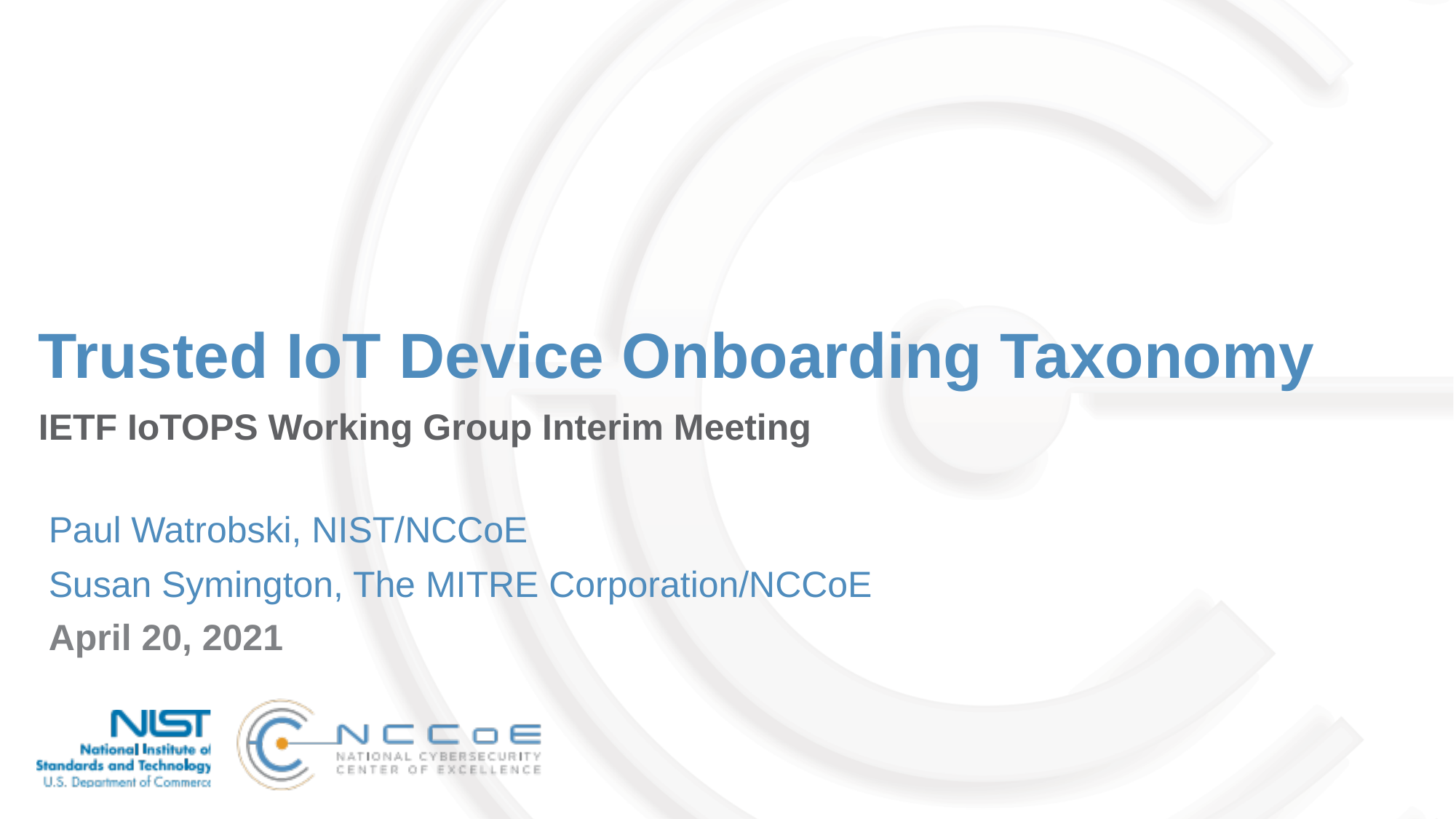

# Trusted IoT Device Onboarding Taxonomy
IETF IoTOPS Working Group Interim Meeting

Paul Watrobski, NIST/NCCoE
Susan Symington, The MITRE Corporation/NCCoE
April 20, 2021